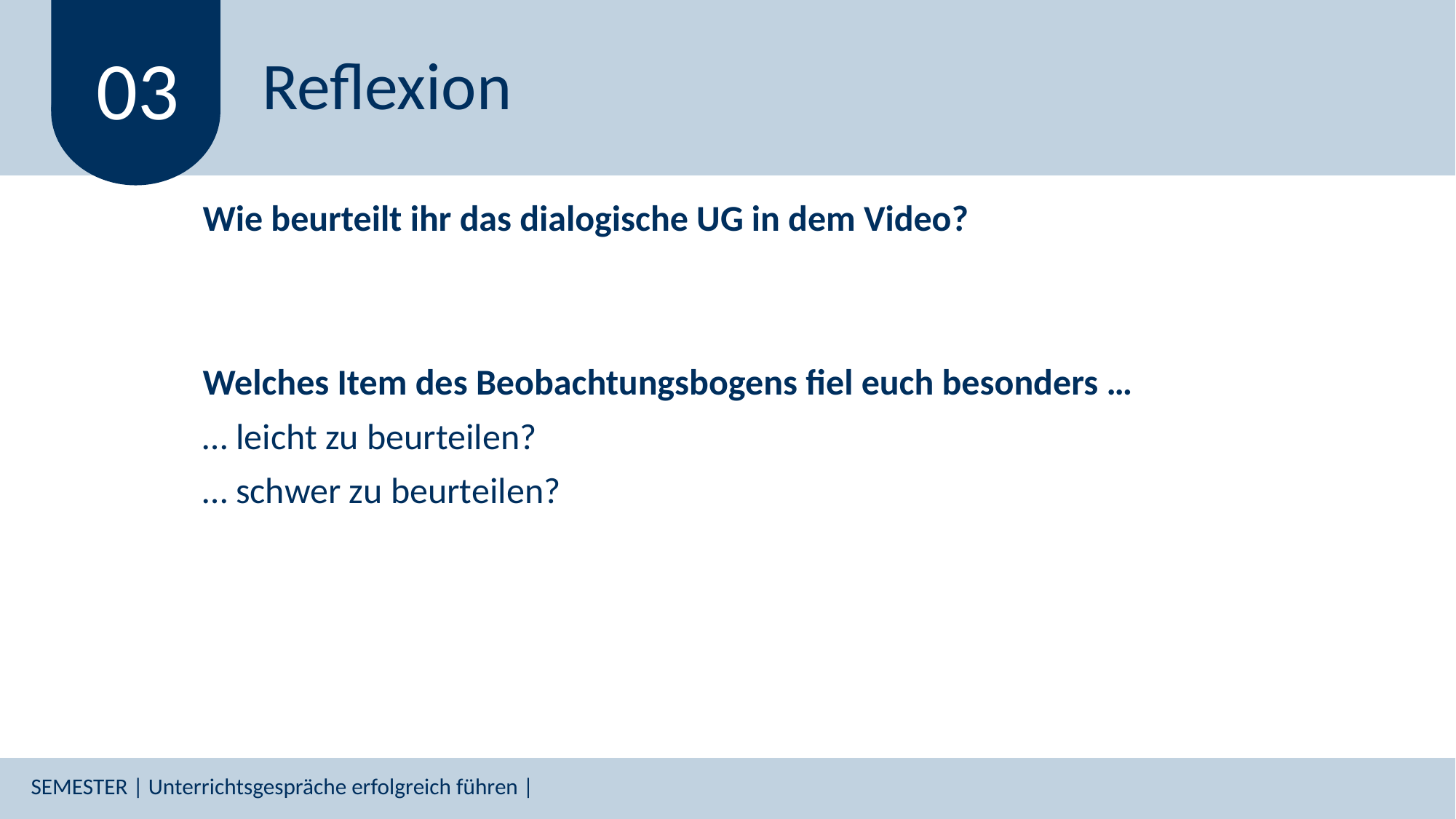

# Reflexion
03
Wie beurteilt ihr das dialogische UG in dem Video?

Welches Item des Beobachtungsbogens fiel euch besonders …
… leicht zu beurteilen?
… schwer zu beurteilen?

SEMESTER | Unterrichtsgespräche erfolgreich führen |